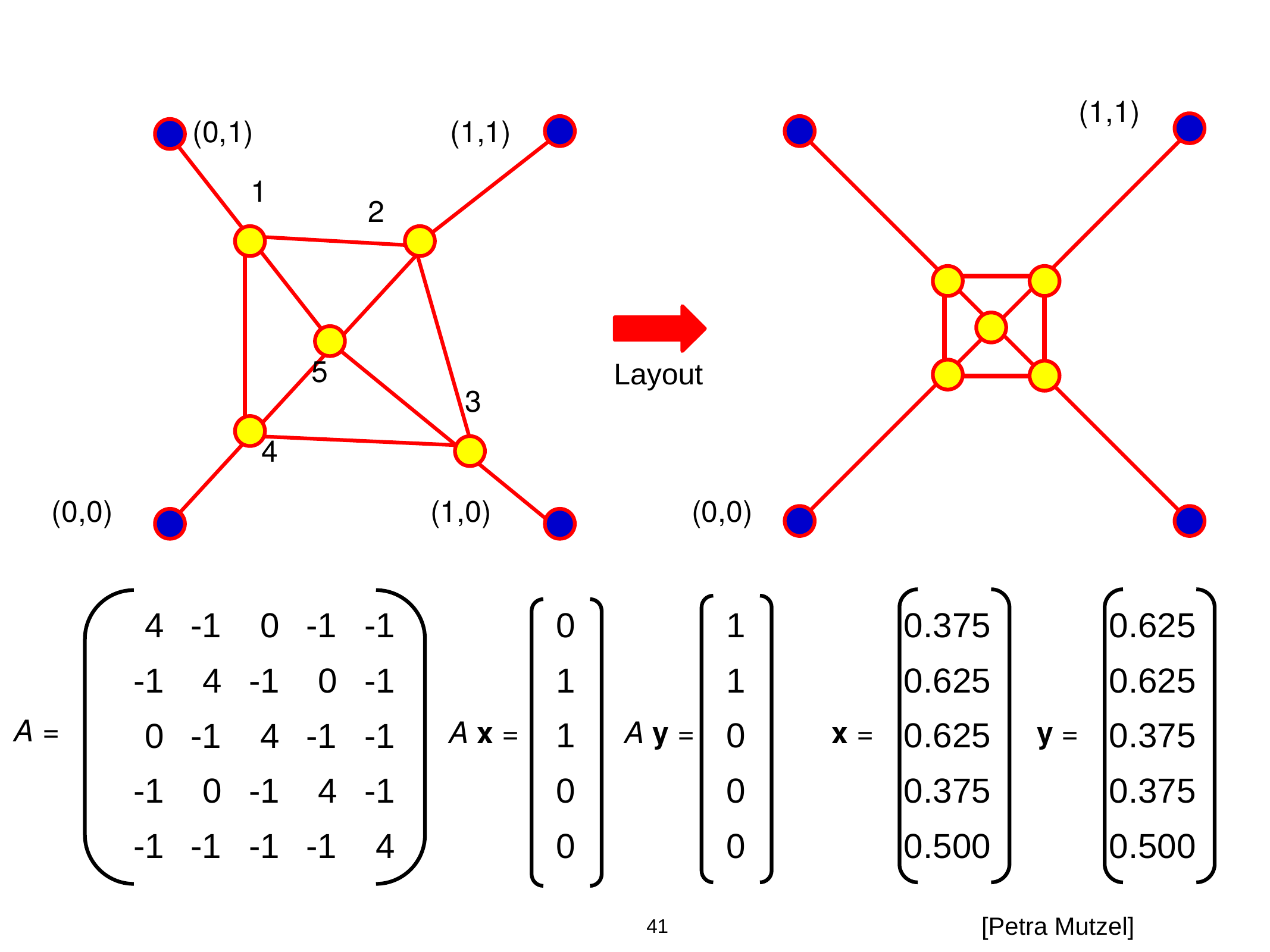

(1,1)
(0,1)
(1,1)

1
2

5

Layout

3

4

(0,0)
(1,0)
(0,0)

| 0 |
| --- |
| 1 |
| 1 |
| 0 |
| 0 |
| 1 |
| --- |
| 1 |
| 0 |
| 0 |
| 0 |
| 0.375 |
| --- |
| 0.625 |
| 0.625 |
| 0.375 |
| 0.500 |
| 0.625 |
| --- |
| 0.625 |
| 0.375 |
| 0.375 |
| 0.500 |
| 4 | -1 | 0 | -1 | -1 |
| --- | --- | --- | --- | --- |
| -1 | 4 | -1 | 0 | -1 |
| 0 | -1 | 4 | -1 | -1 |
| -1 | 0 | -1 | 4 | -1 |
| -1 | -1 | -1 | -1 | 4 |
A =
A x =
A y =
x =
y =
41
[Petra Mutzel]